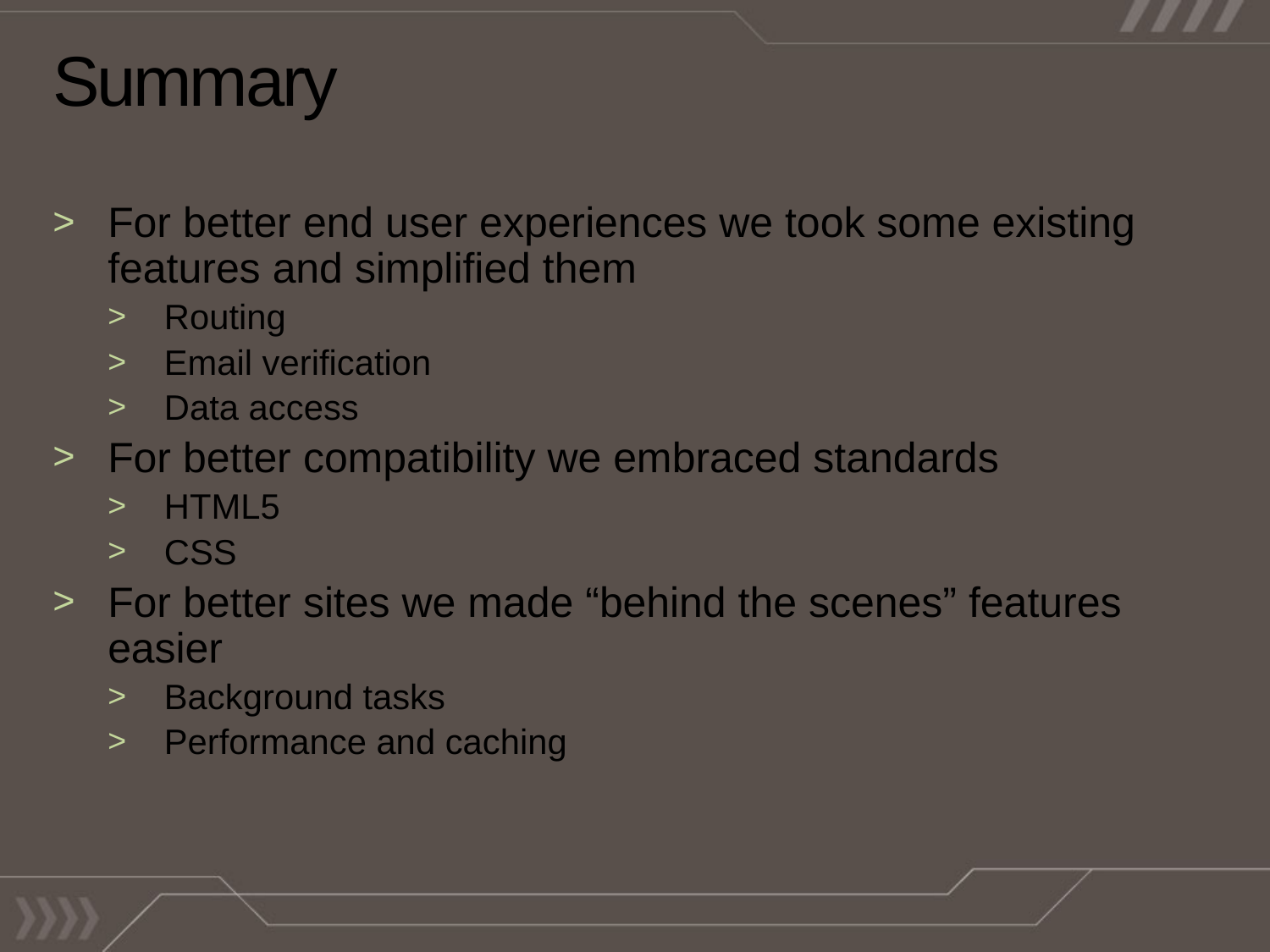

# Summary
For better end user experiences we took some existing features and simplified them
Routing
Email verification
Data access
For better compatibility we embraced standards
HTML5
CSS
For better sites we made “behind the scenes” features easier
Background tasks
Performance and caching